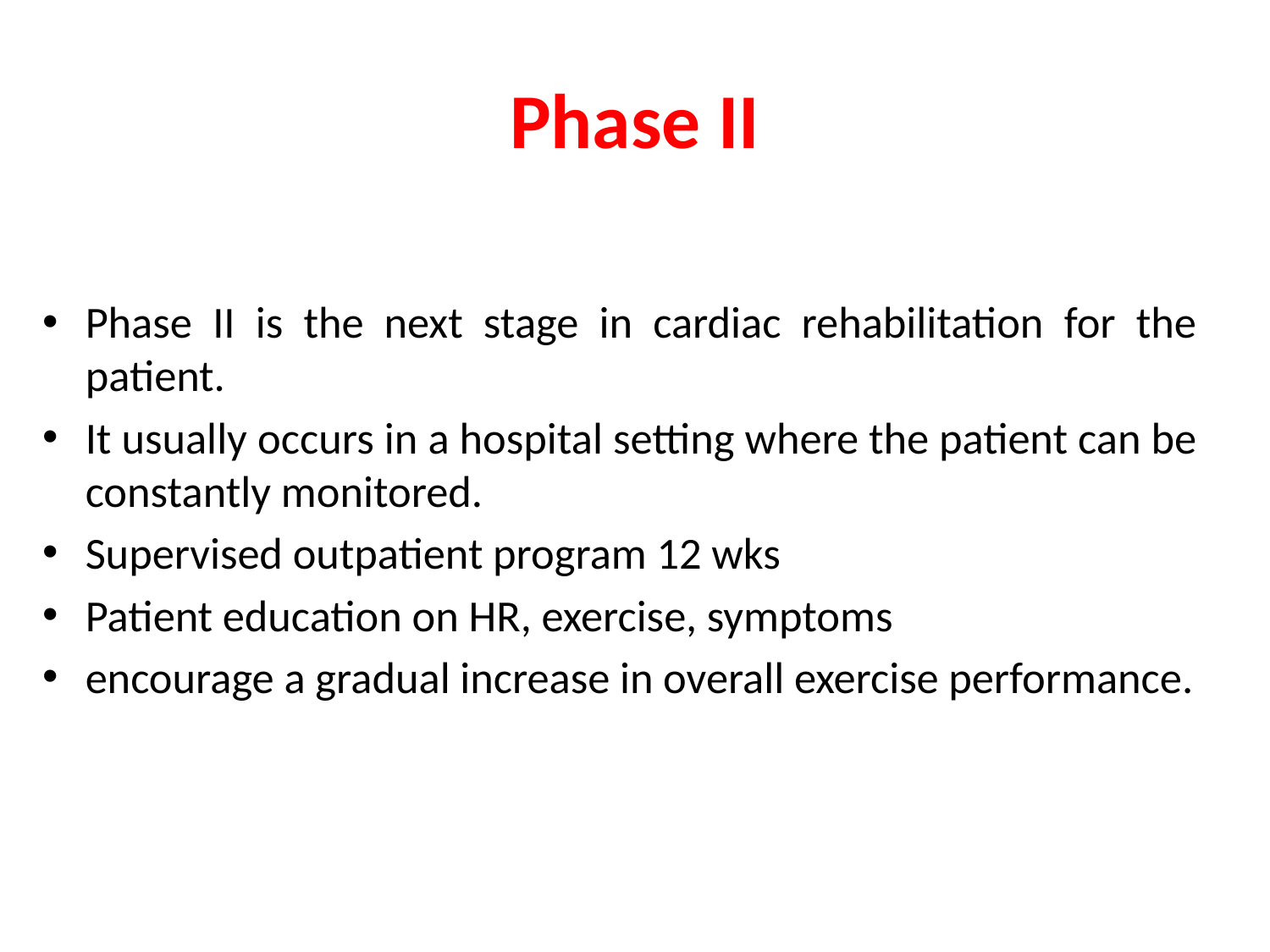

# Phase II
Phase II is the next stage in cardiac rehabilitation for the patient.
It usually occurs in a hospital setting where the patient can be constantly monitored.
Supervised outpatient program 12 wks
Patient education on HR, exercise, symptoms
encourage a gradual increase in overall exercise performance.